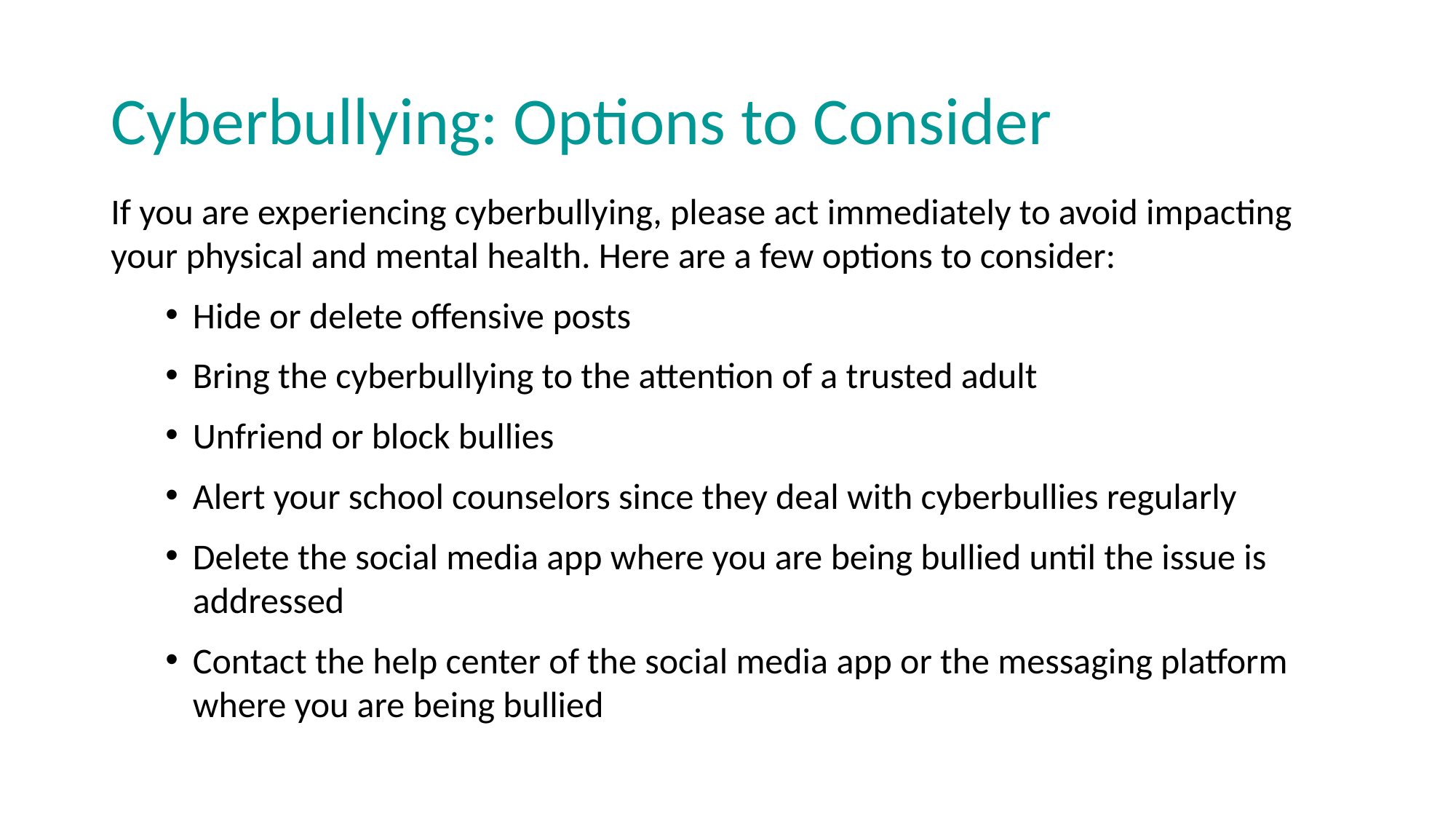

# Cyberbullying: Options to Consider
If you are experiencing cyberbullying, please act immediately to avoid impacting your physical and mental health. Here are a few options to consider:
Hide or delete offensive posts
Bring the cyberbullying to the attention of a trusted adult
Unfriend or block bullies
Alert your school counselors since they deal with cyberbullies regularly
Delete the social media app where you are being bullied until the issue is addressed
Contact the help center of the social media app or the messaging platform where you are being bullied